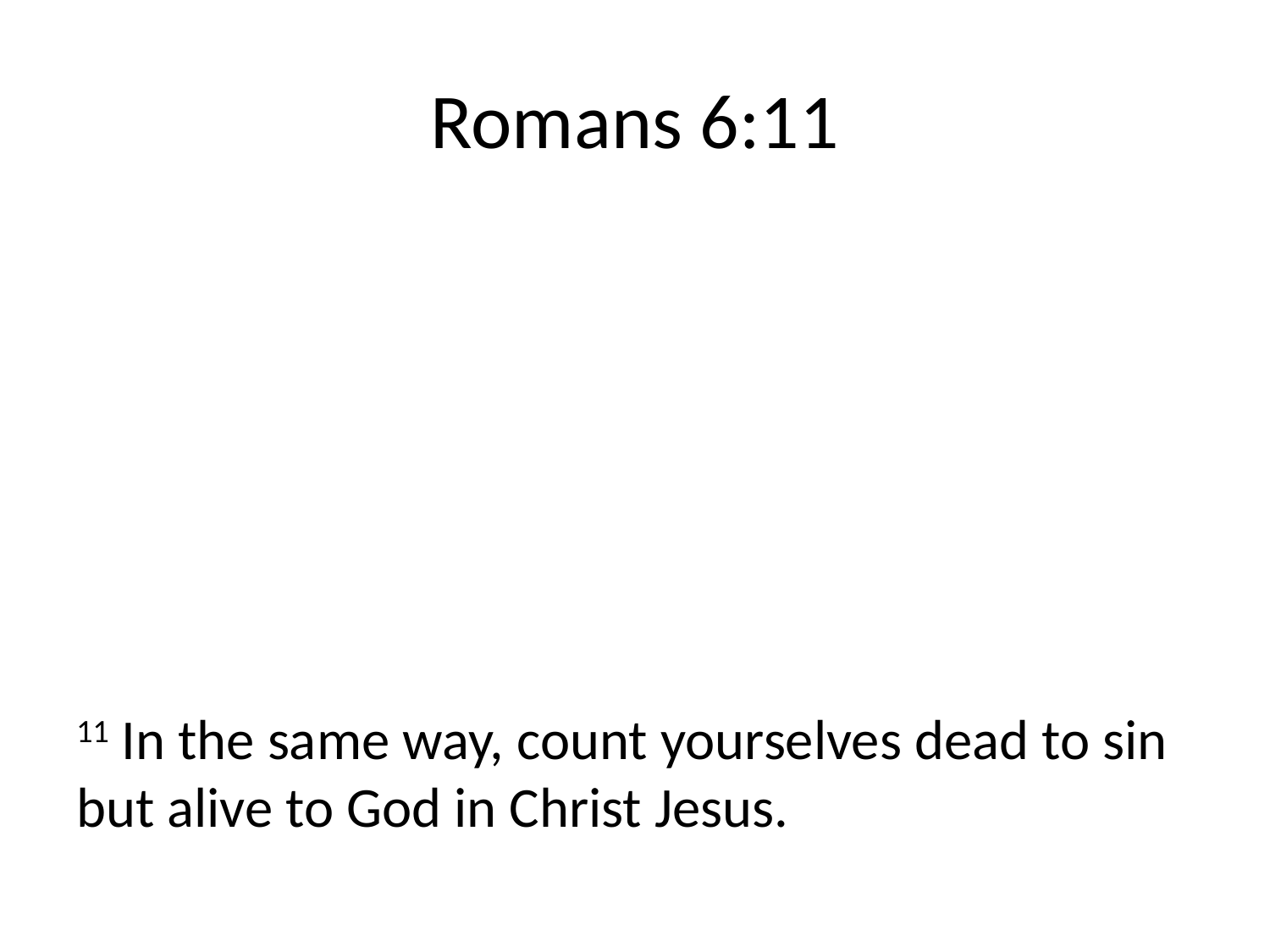

# Romans 6:11

11 In the same way, count yourselves dead to sin but alive to God in Christ Jesus.